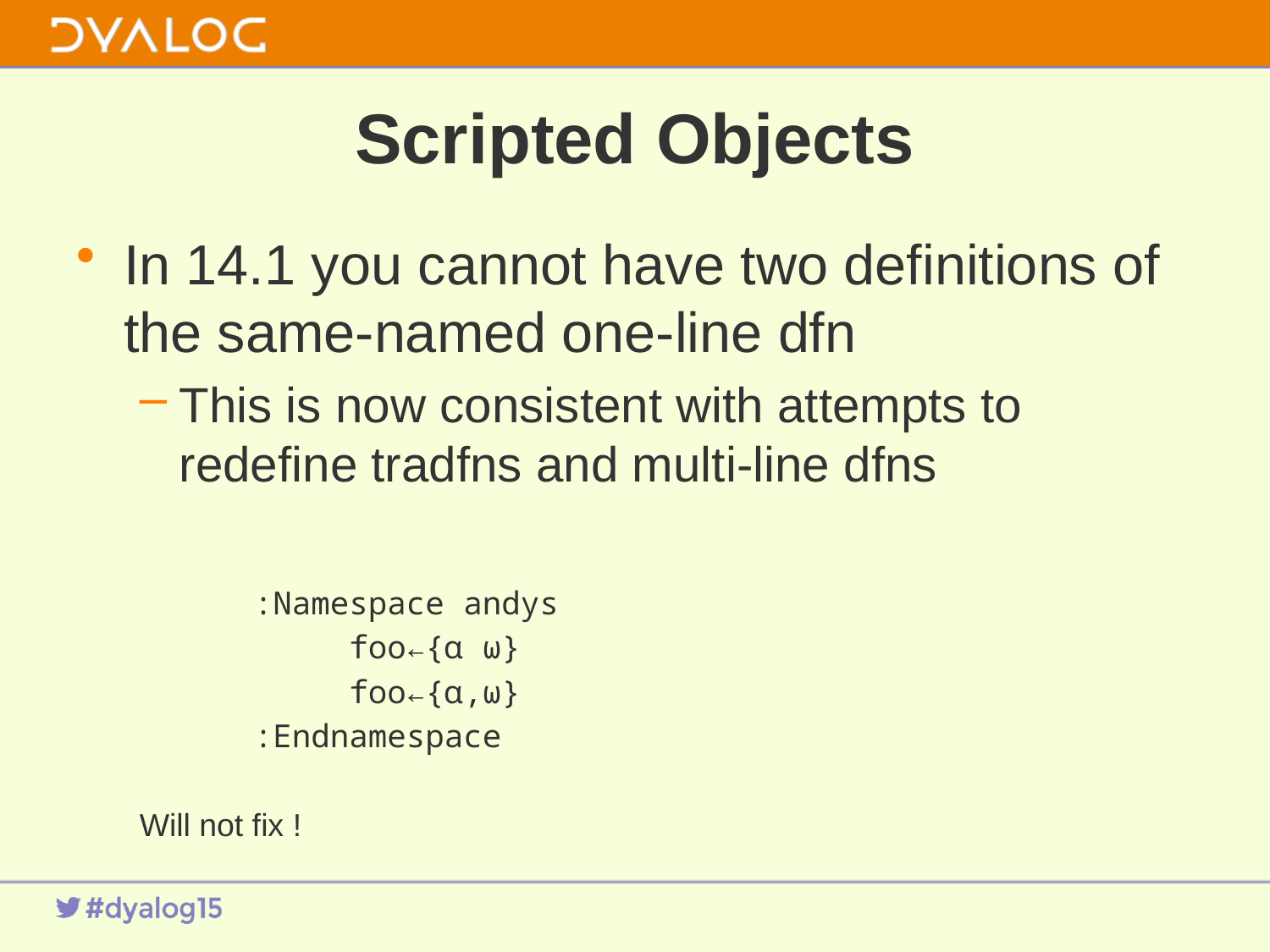

# Scripted Objects
In 14.1 you cannot have two definitions of the same-named one-line dfn
This is now consistent with attempts to redefine tradfns and multi-line dfns

      :Namespace andys
           foo←{⍺ ⍵}
           foo←{⍺,⍵}
      :Endnamespace

Will not fix !